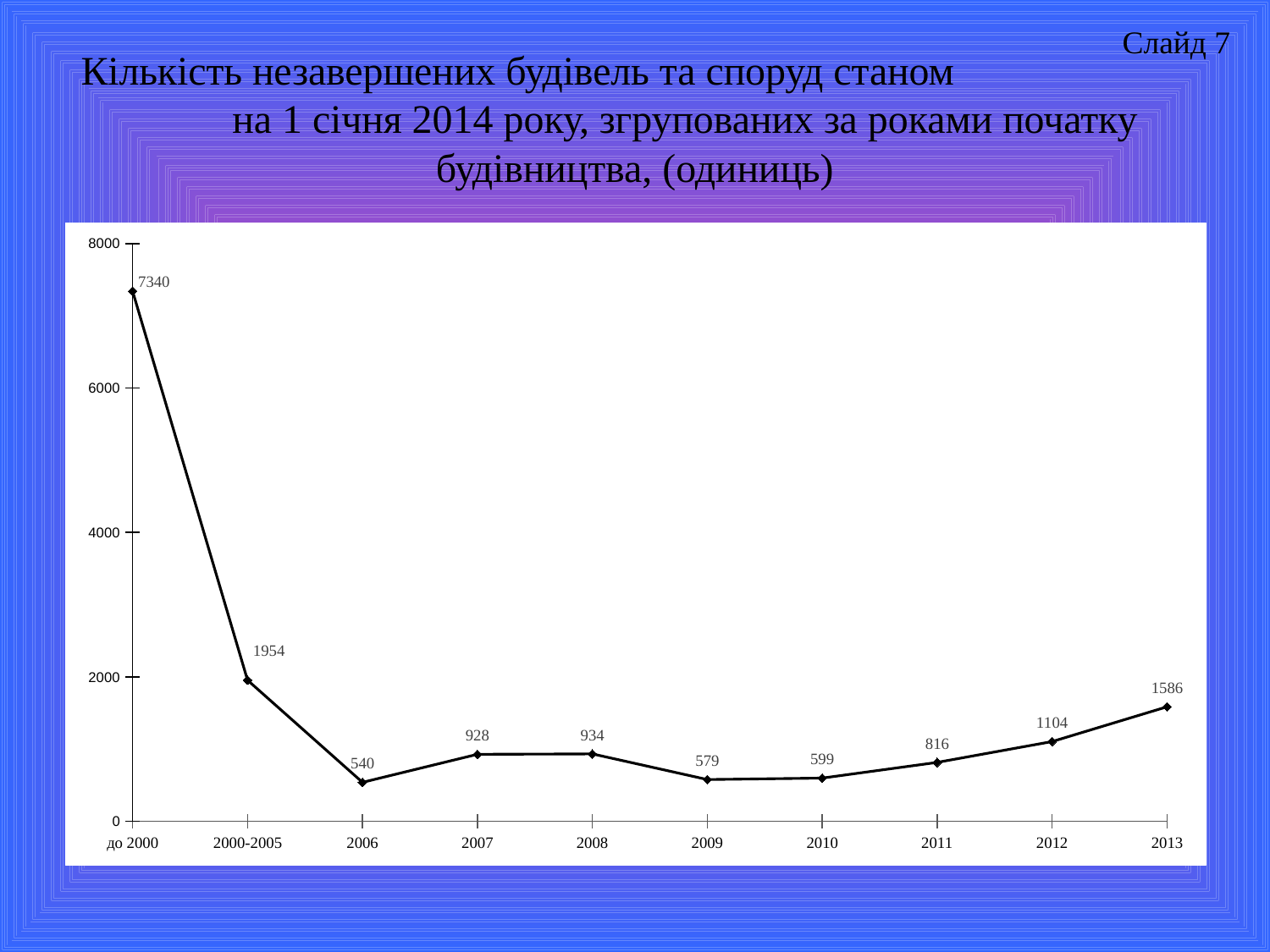

Слайд 7
# Кількість незавершених будівель та споруд станом                                  на 1 січня 2014 року, згрупованих за роками початку будівництва, (одиниць)

### Chart

| Category | Ряд 1 |
|---|---|
| до 2000 | 7340.0 |
| 2000-2005 | 1954.0 |
| 2006 | 540.0 |
| 2007 | 928.0 |
| 2008 | 934.0 |
| 2009 | 579.0 |
| 2010 | 599.0 |
| 2011 | 816.0 |
| 2012 | 1104.0 |
| 2013 | 1586.0 |